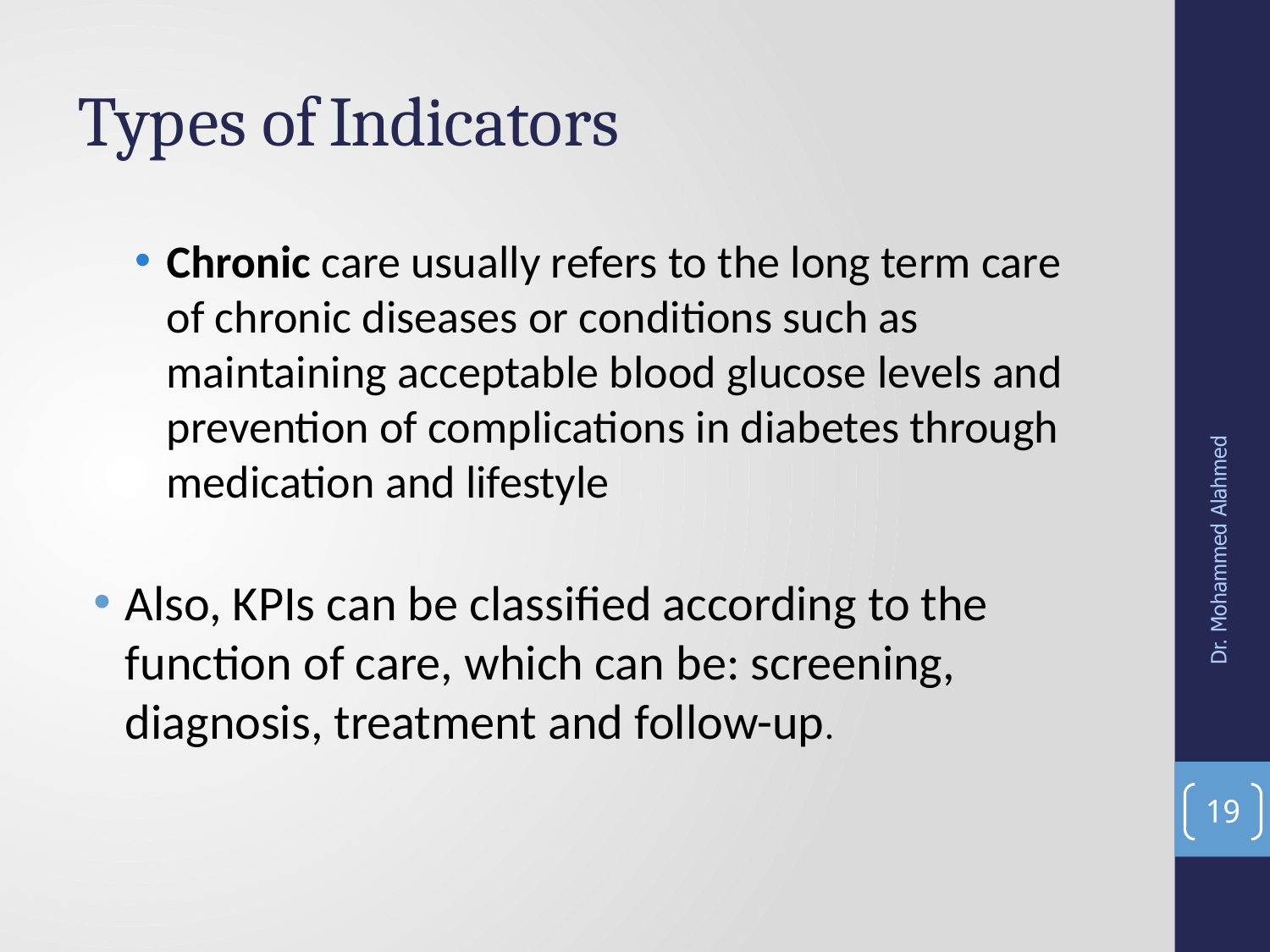

# Types of Indicators
Chronic care usually refers to the long term care of chronic diseases or conditions such as maintaining acceptable blood glucose levels and prevention of complications in diabetes through medication and lifestyle

Also, KPIs can be classified according to the function of care, which can be: screening, diagnosis, treatment and follow-up.
Dr. Mohammed Alahmed
19